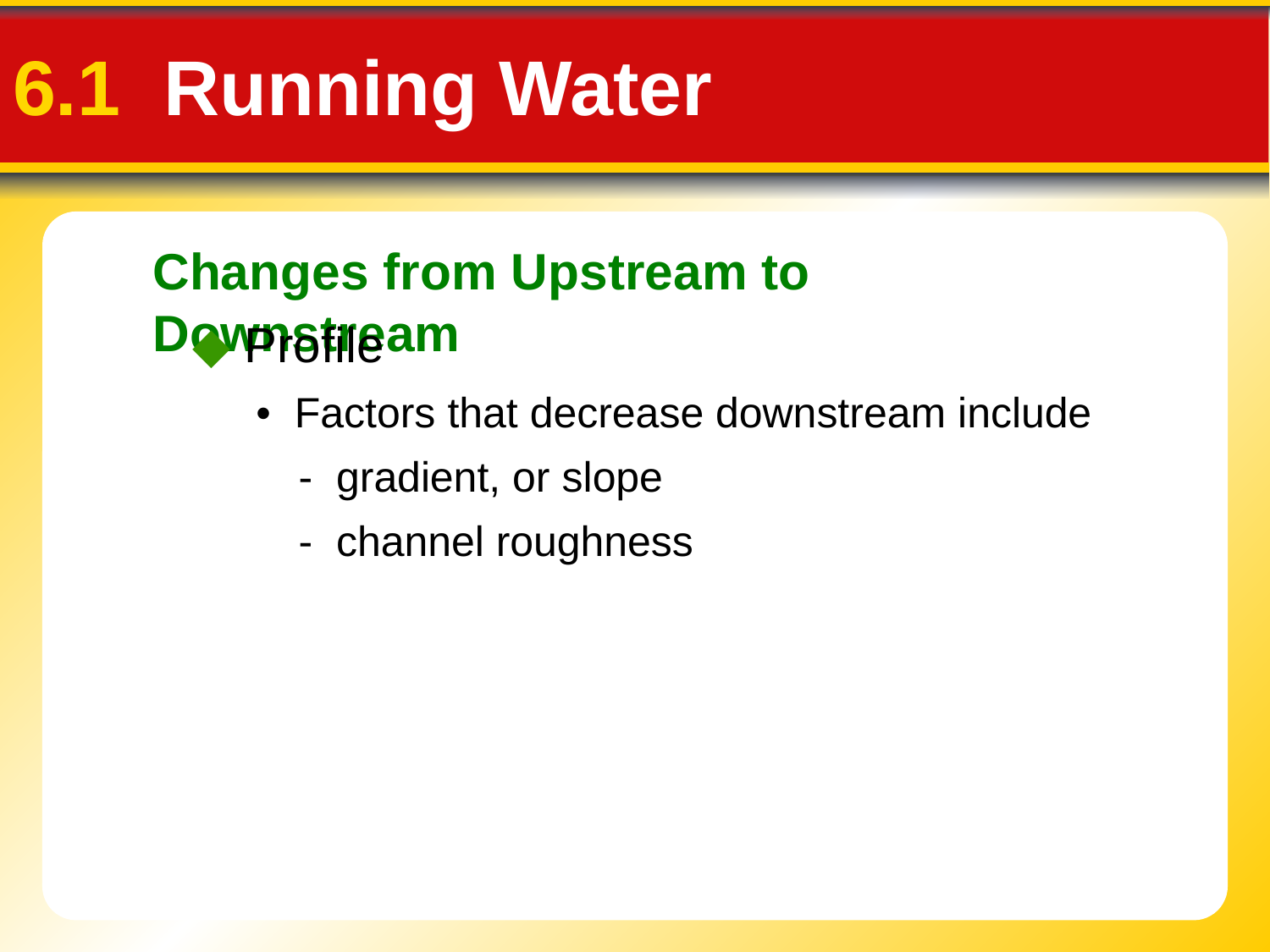

6.1  Running Water

Changes from Upstream to Downstream
◆ Profile
•  Factors that decrease downstream include
-  gradient, or slope
-  channel roughness